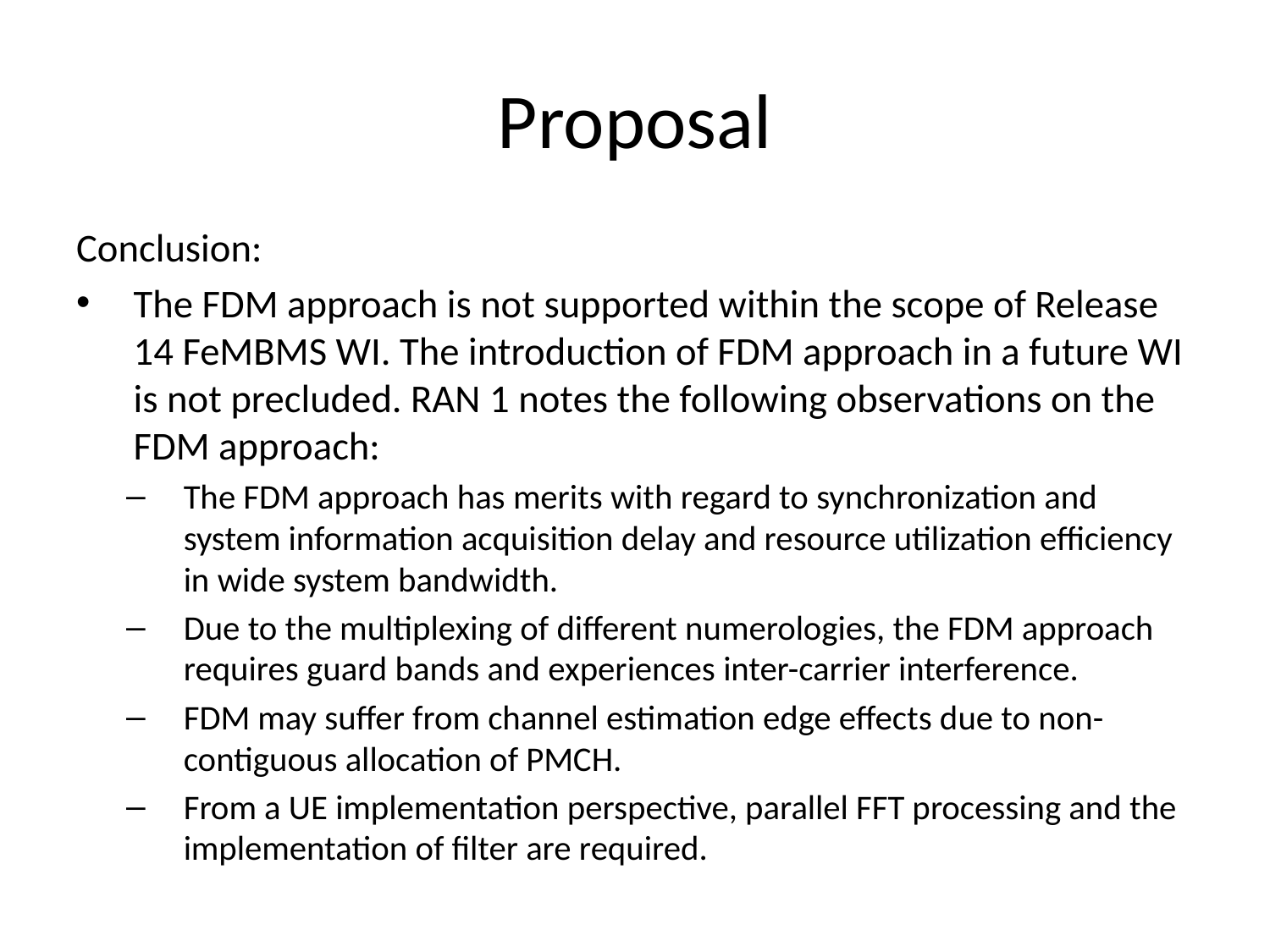

# Proposal
Conclusion:
The FDM approach is not supported within the scope of Release 14 FeMBMS WI. The introduction of FDM approach in a future WI is not precluded. RAN 1 notes the following observations on the FDM approach:
The FDM approach has merits with regard to synchronization and system information acquisition delay and resource utilization efficiency in wide system bandwidth.
Due to the multiplexing of different numerologies, the FDM approach requires guard bands and experiences inter-carrier interference.
FDM may suffer from channel estimation edge effects due to non-contiguous allocation of PMCH.
From a UE implementation perspective, parallel FFT processing and the implementation of filter are required.